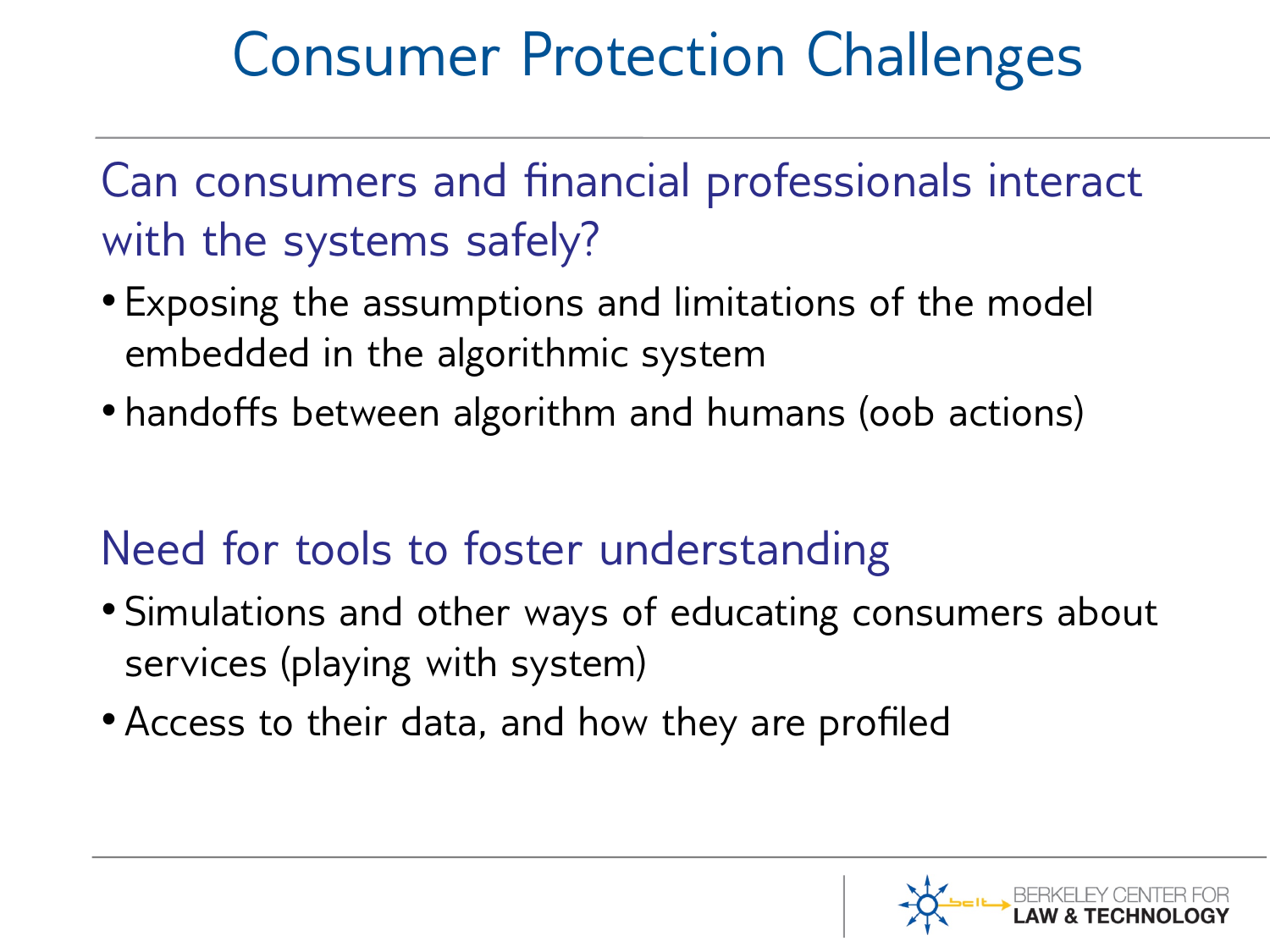

# Consumer Protection Challenges
Can consumers and financial professionals interact with the systems safely?
Exposing the assumptions and limitations of the model embedded in the algorithmic system
handoffs between algorithm and humans (oob actions)

Need for tools to foster understanding
Simulations and other ways of educating consumers about services (playing with system)
Access to their data, and how they are profiled